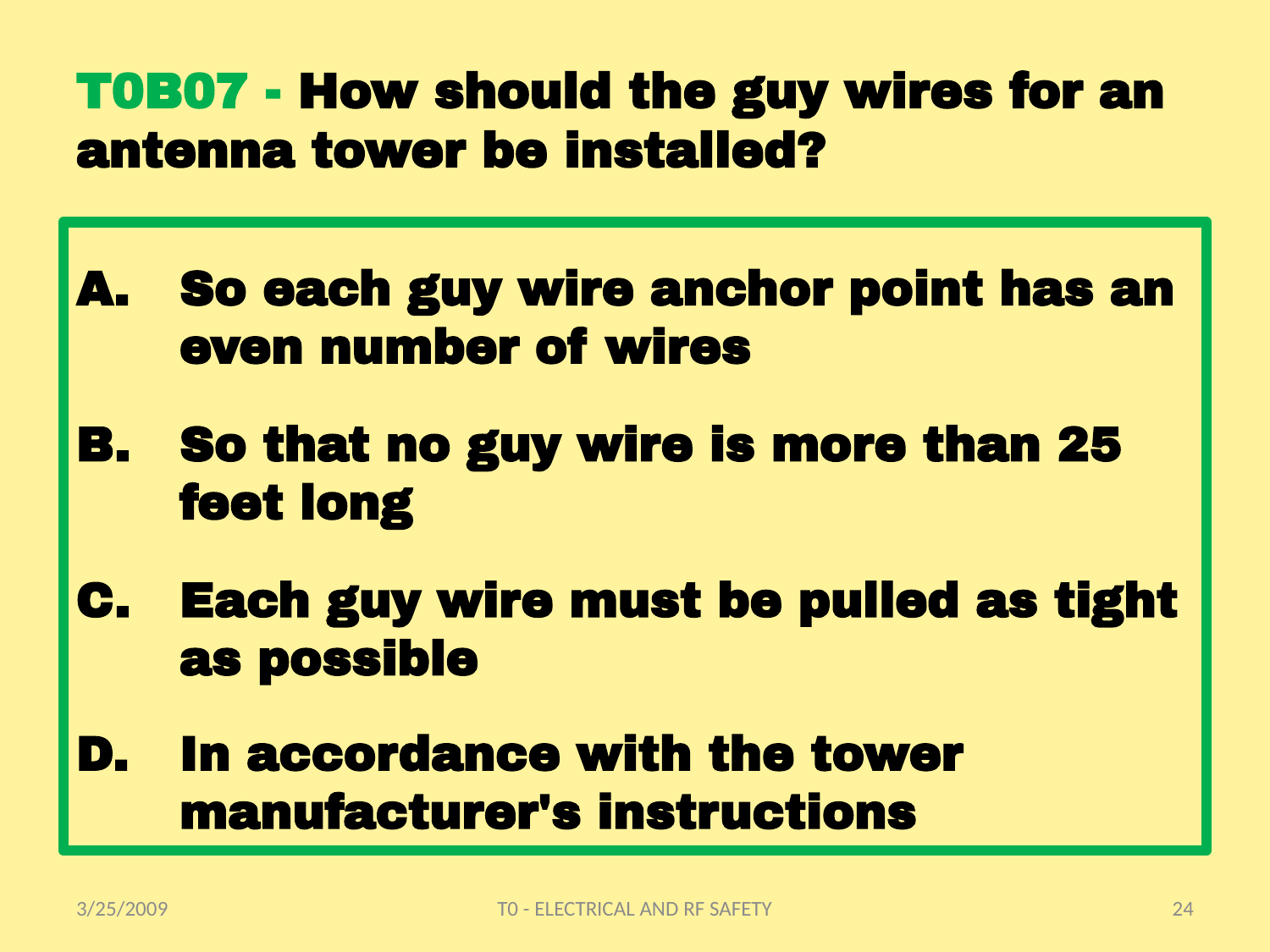

# T0B07 - How should the guy wires for an antenna tower be installed?

So each guy wire anchor point has an even number of wires

So that no guy wire is more than 25 feet long

Each guy wire must be pulled as tight as possible

In accordance with the tower manufacturer's instructions
3/25/2009
T0 - ELECTRICAL AND RF SAFETY
24